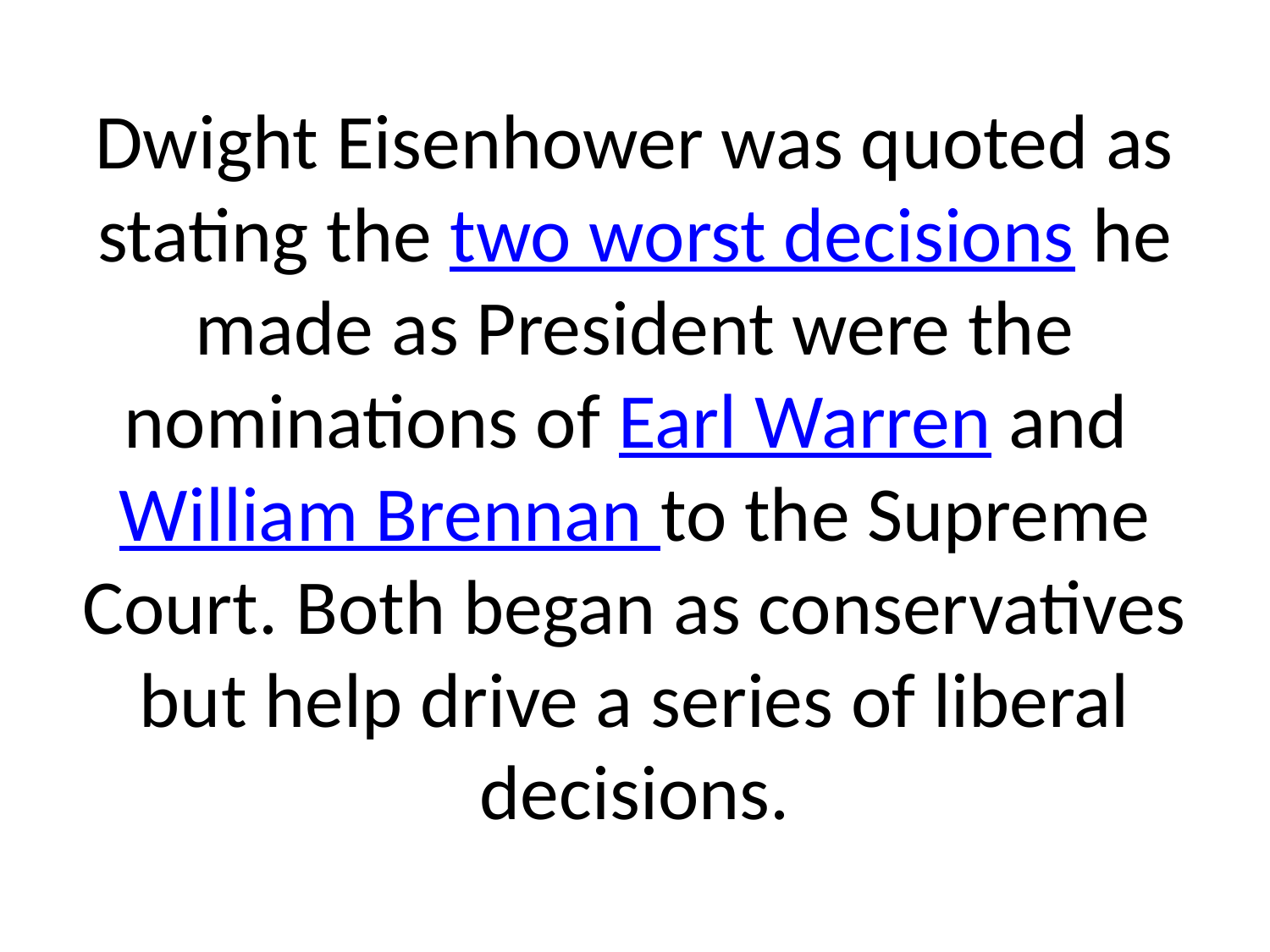

# Dwight Eisenhower was quoted as stating the two worst decisions he made as President were the nominations of Earl Warren and William Brennan to the Supreme Court. Both began as conservatives but help drive a series of liberal decisions.